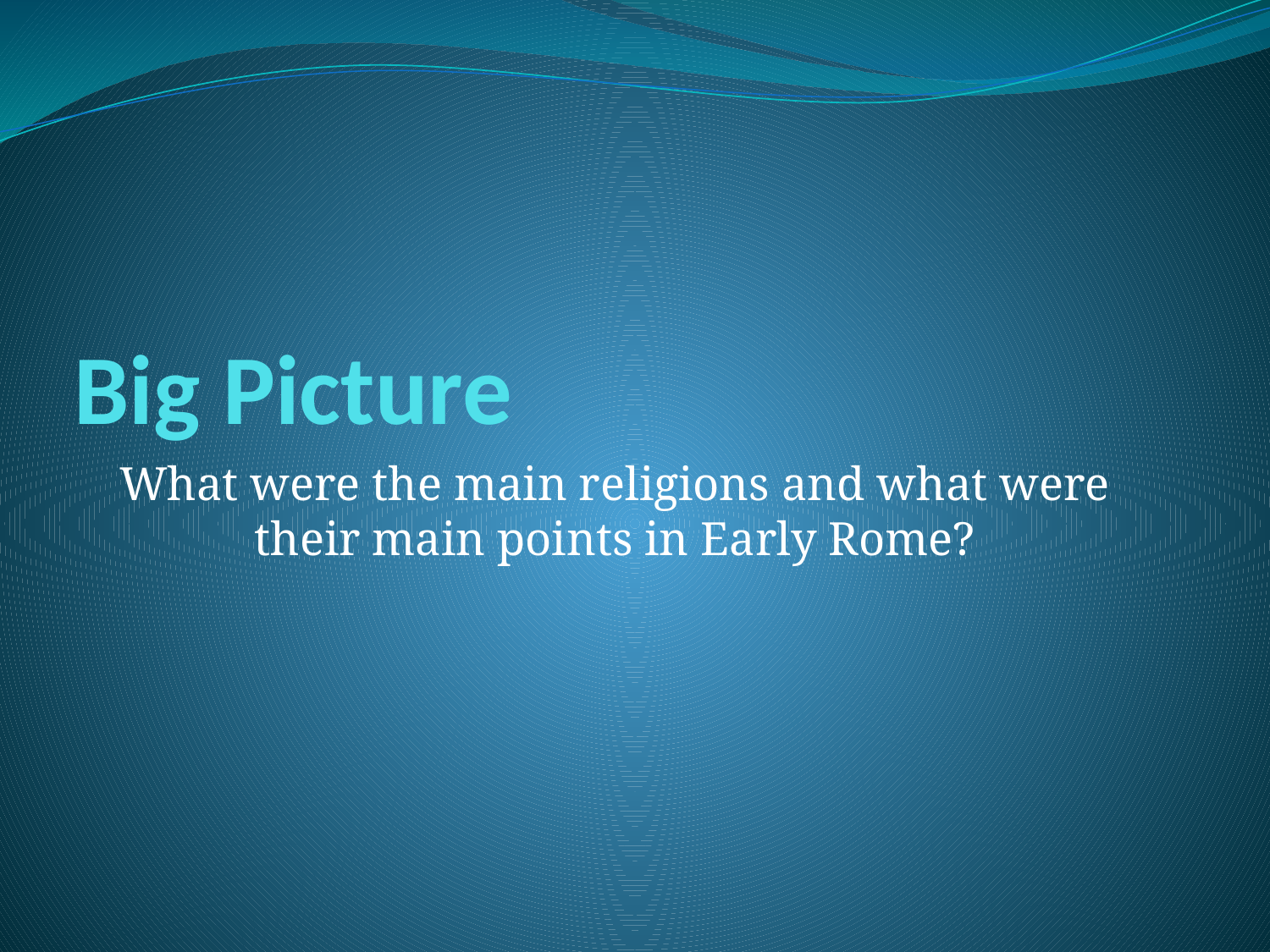

# Big Picture
What were the main religions and what were their main points in Early Rome?